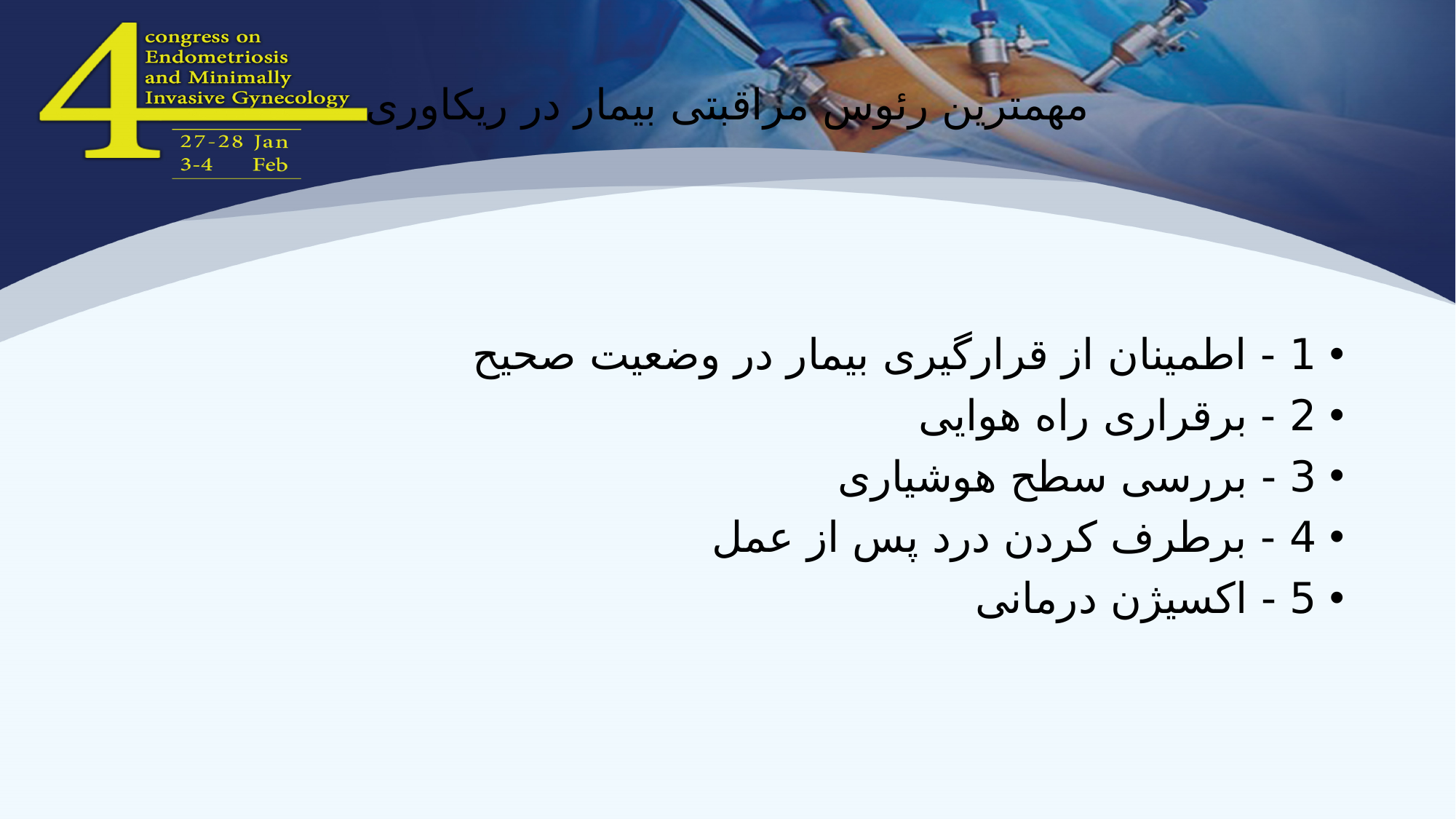

# مهمترین رئوس مراقبتی بیمار در ریکاوری
1 - اطمینان از قرارگیری بیمار در وضعیت صحیح
2 - برقراری راه هوایی
3 - بررسی سطح هوشیاری
4 - برطرف کردن درد پس از عمل
5 - اکسیژن درمانی